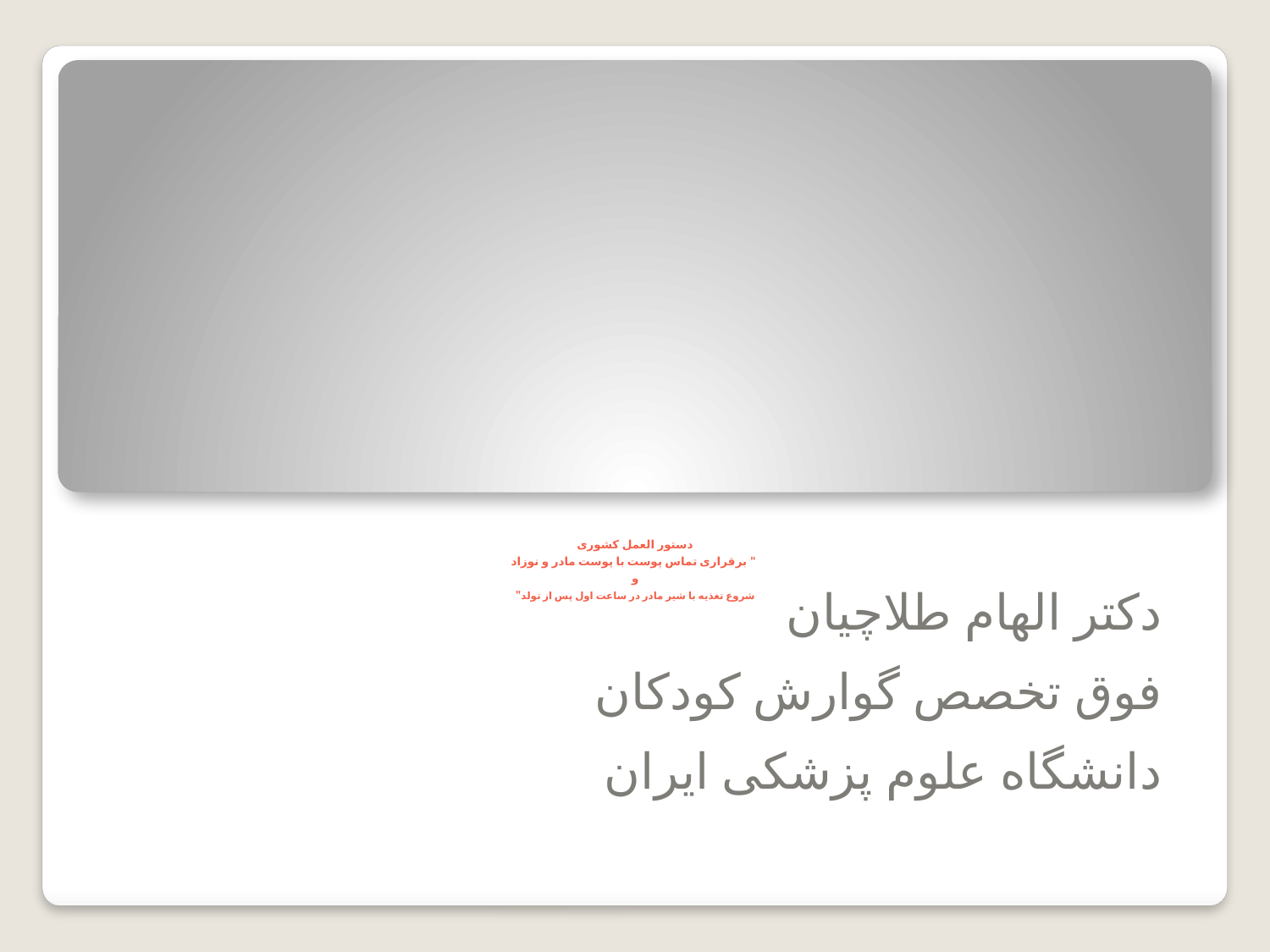

# دستور العمل کشوری " برقراری تماس پوست با پوست مادر و نوزاد و شروع تغذیه با شیر مادر در ساعت اول پس از تولد"
دکتر الهام طلاچیان
فوق تخصص گوارش کودکان
دانشگاه علوم پزشکی ایران